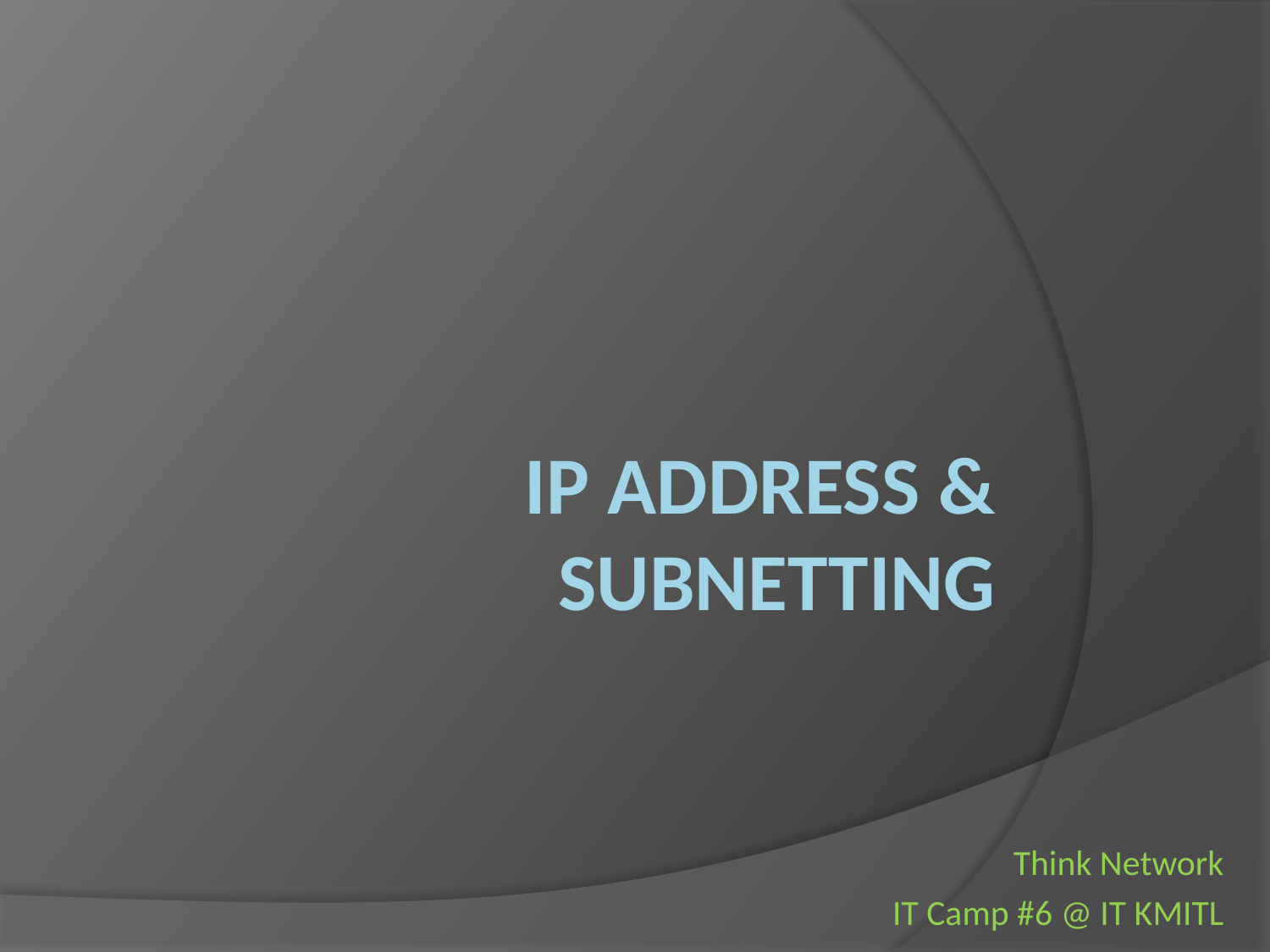

# IP AdDress & Subnetting
Think Network
IT Camp #6 @ IT KMITL